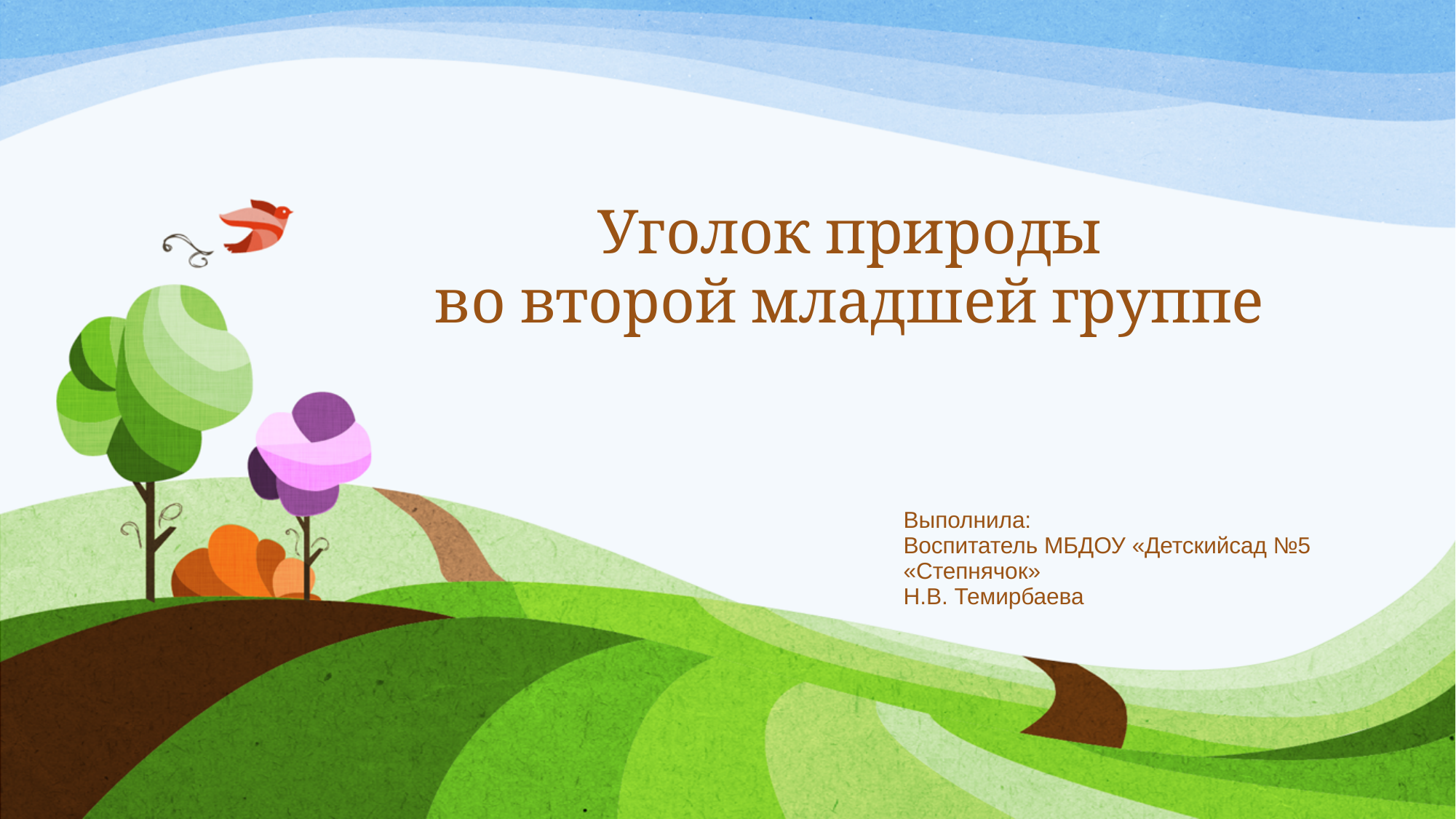

# Уголок природы во второй младшей группе
Выполнила:
Воспитатель МБДОУ «Детскийсад №5 «Степнячок»
Н.В. Темирбаева